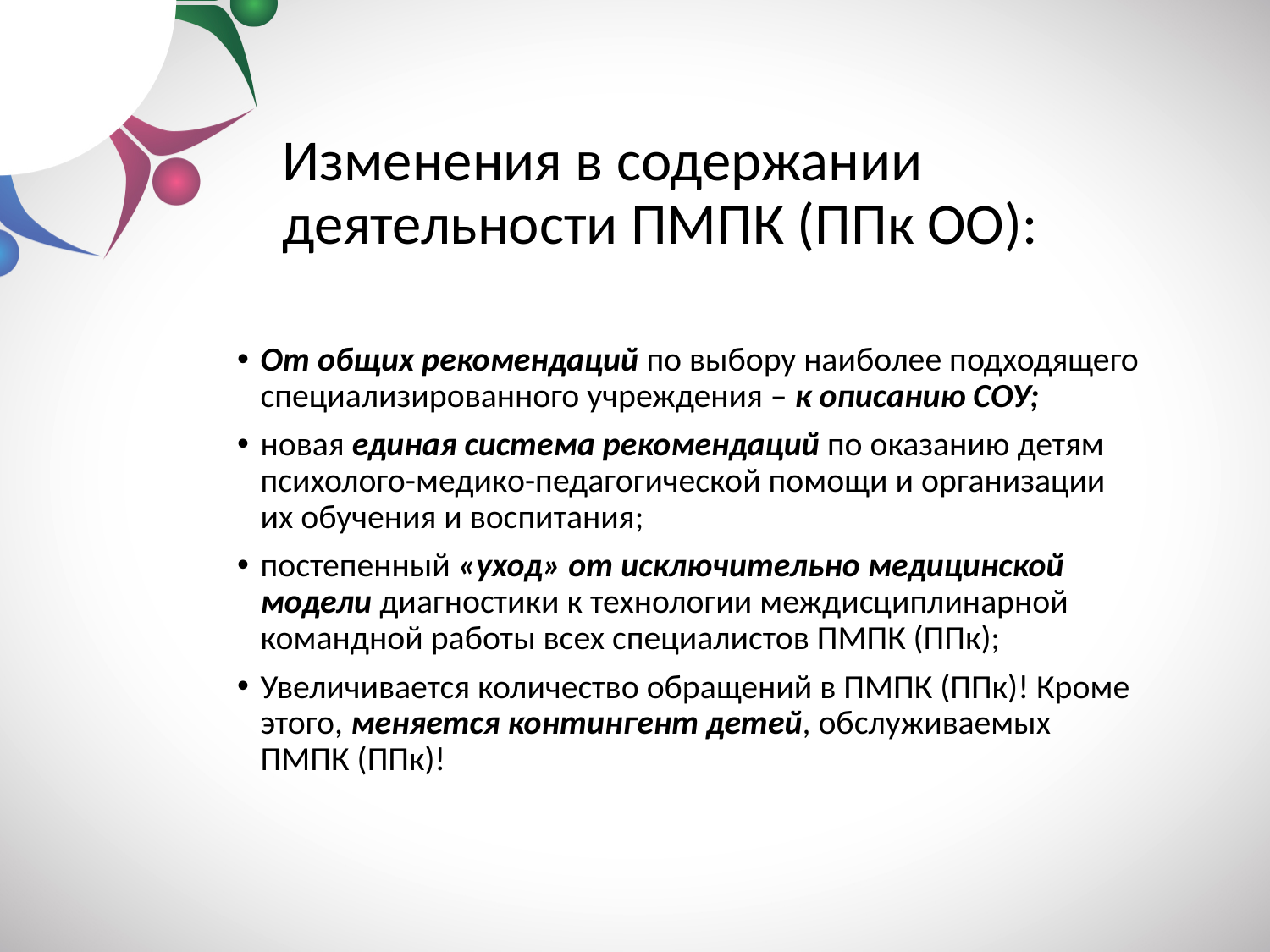

# Изменения в содержании деятельности ПМПК (ППк ОО):
От общих рекомендаций по выбору наиболее подходящего специализированного учреждения – к описанию СОУ;
новая единая система рекомендаций по оказанию детям психолого-медико-педагогической помощи и организации их обучения и воспитания;
постепенный «уход» от исклю­чительно медицинской модели диагностики к технологии междисциплинарной командной работы всех специалистов ПМПК (ППк);
Увеличивается количество обращений в ПМПК (ППк)! Кроме этого, меняется контингент детей, обслуживаемых ПМПК (ППк)!